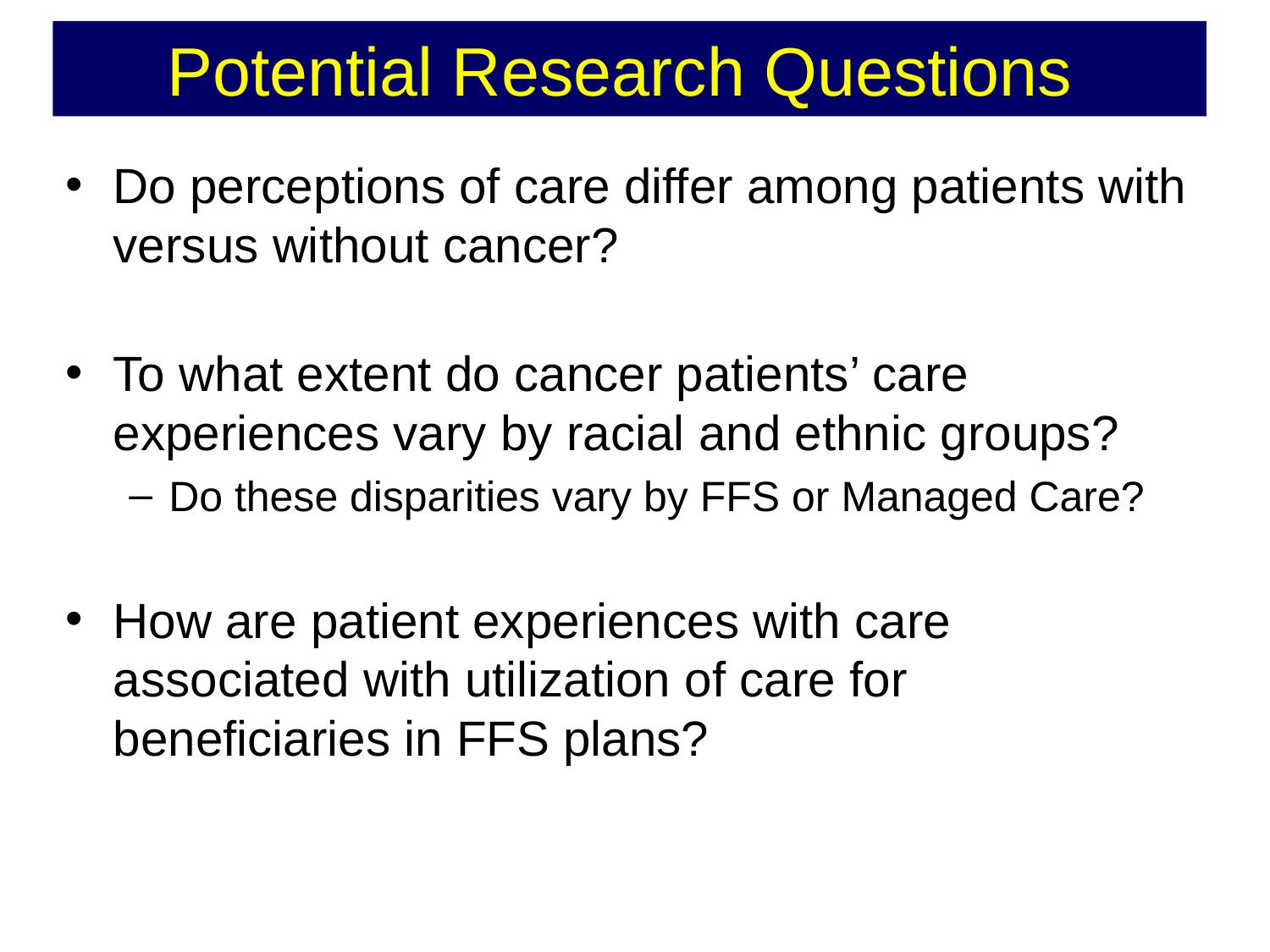

# Potential Research Questions
Do perceptions of care differ among patients with versus without cancer?

To what extent do cancer patients’ care experiences vary by racial and ethnic groups?
Do these disparities vary by FFS or Managed Care?

How are patient experiences with care associated with utilization of care for beneficiaries in FFS plans?